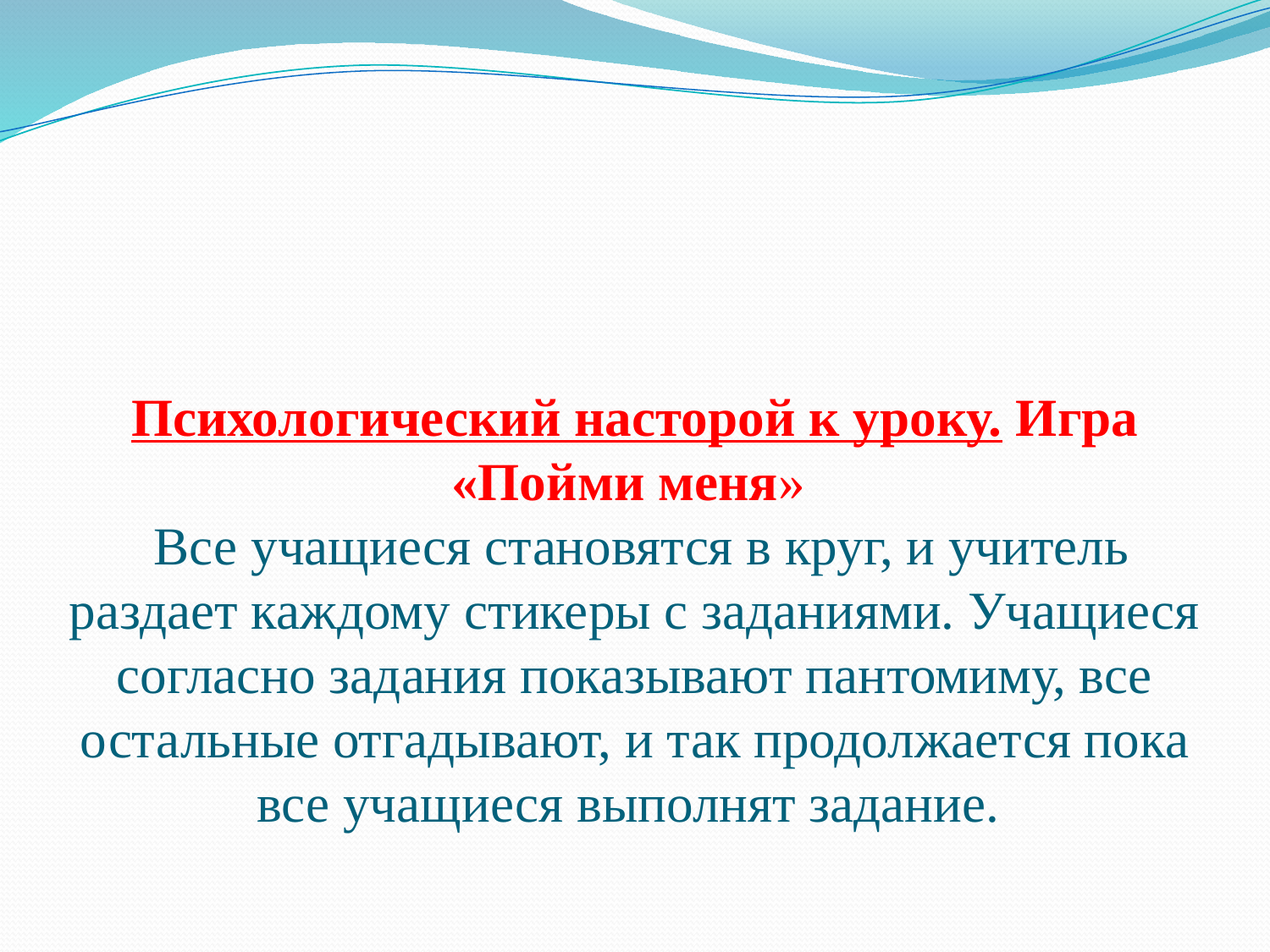

# Психологический насторой к уроку. Игра «Пойми меня» Все учащиеся становятся в круг, и учитель раздает каждому стикеры с заданиями. Учащиеся согласно задания показывают пантомиму, все остальные отгадывают, и так продолжается пока все учащиеся выполнят задание.